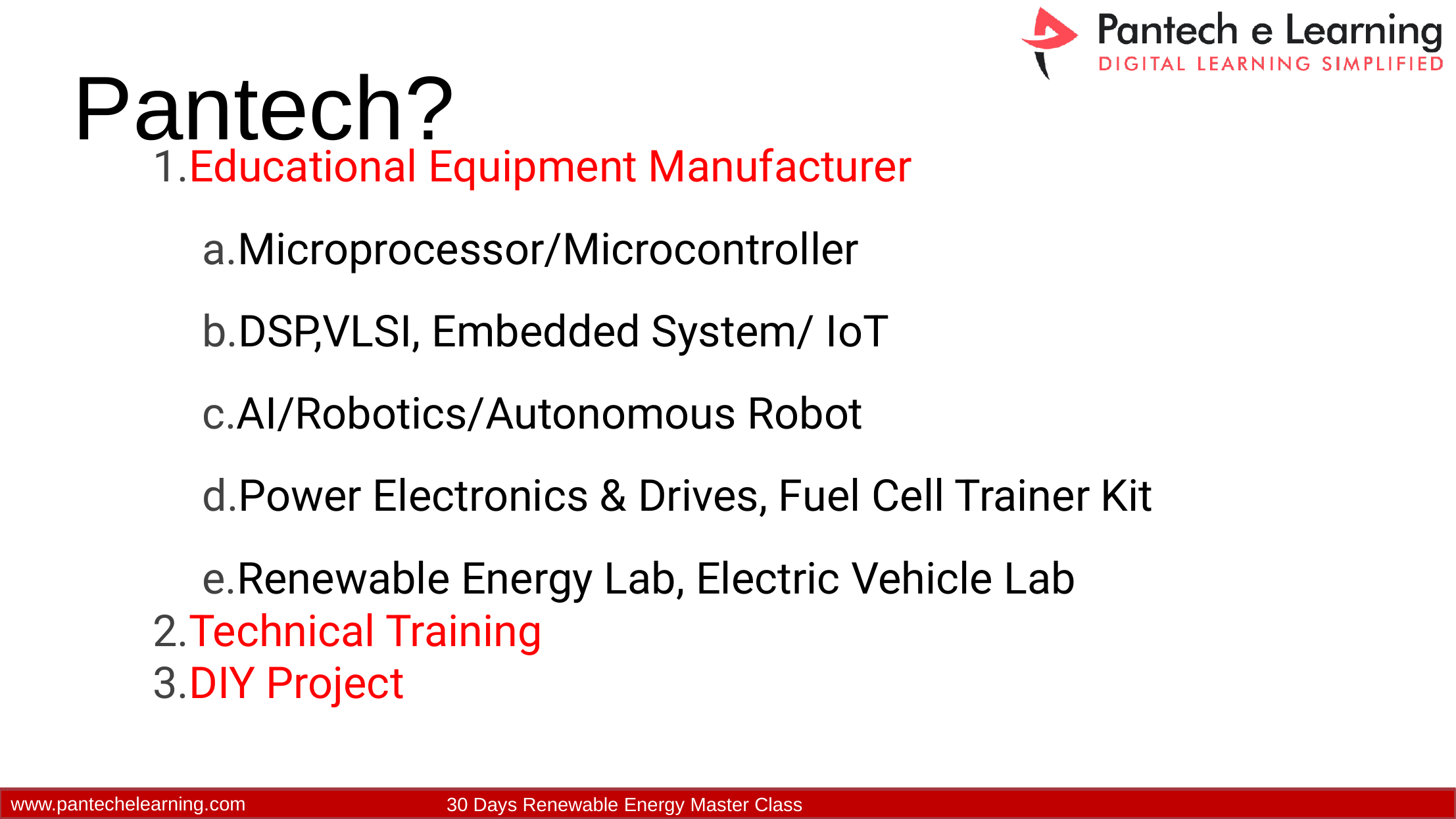

# Pantech?
Educational Equipment Manufacturer
Microprocessor/Microcontroller
DSP,VLSI, Embedded System/ IoT
AI/Robotics/Autonomous Robot
Power Electronics & Drives, Fuel Cell Trainer Kit
Renewable Energy Lab, Electric Vehicle Lab
Technical Training
DIY Project